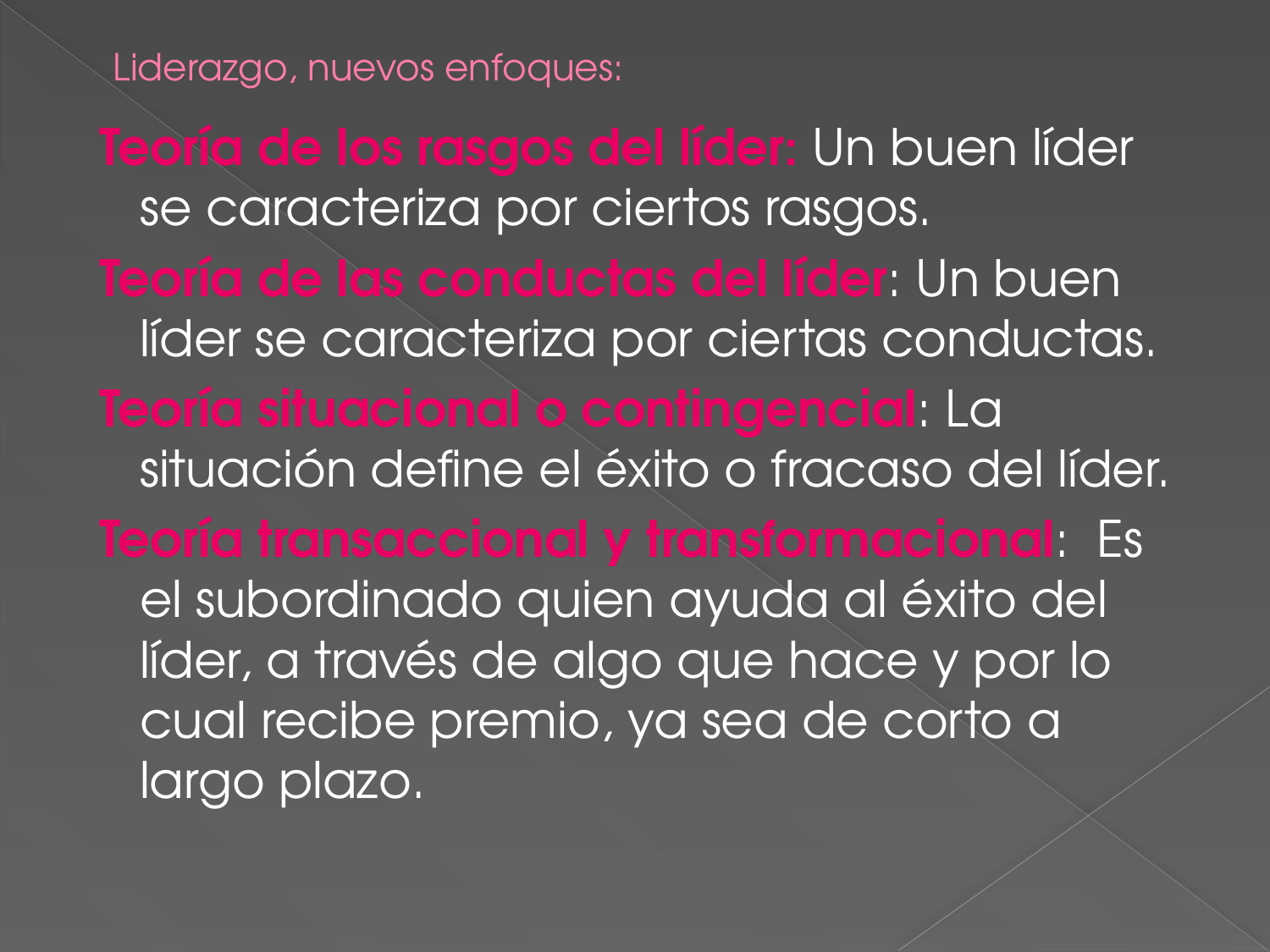

# Liderazgo, nuevos enfoques:
 Teoría de los rasgos del líder: Un buen líder se caracteriza por ciertos rasgos.
 Teoría de las conductas del líder: Un buen líder se caracteriza por ciertas conductas.
 Teoría situacional o contingencial: La situación define el éxito o fracaso del líder.
 Teoría transaccional y transformacional:  Es el subordinado quien ayuda al éxito del líder, a través de algo que hace y por lo cual recibe premio, ya sea de corto a largo plazo.